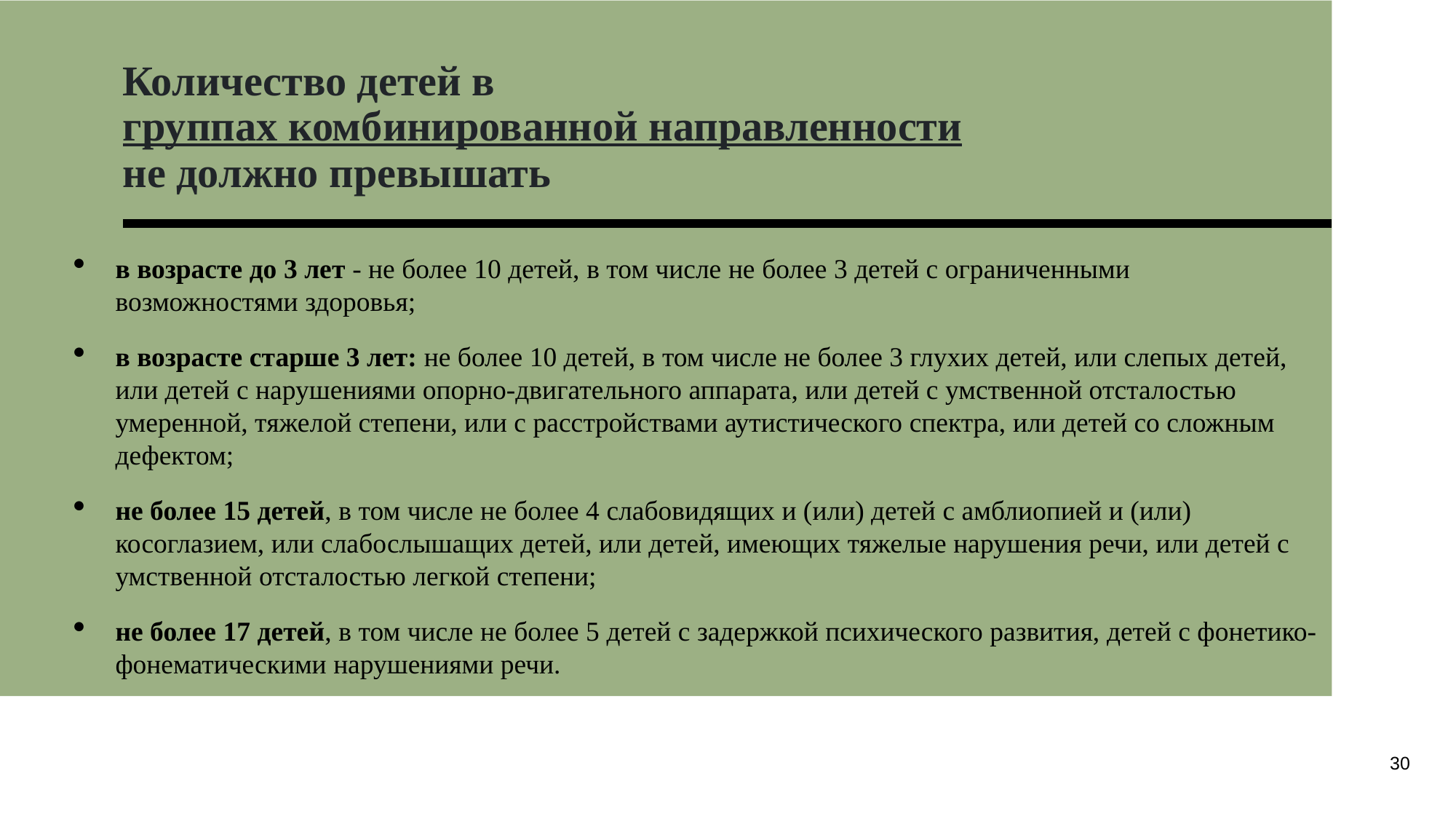

# Количество детей в группах комбинированной направленности не должно превышать
в возрасте до 3 лет - не более 10 детей, в том числе не более 3 детей с ограниченными возможностями здоровья;
в возрасте старше 3 лет: не более 10 детей, в том числе не более 3 глухих детей, или слепых детей, или детей с нарушениями опорно-двигательного аппарата, или детей с умственной отсталостью умеренной, тяжелой степени, или с расстройствами аутистического спектра, или детей со сложным дефектом;
не более 15 детей, в том числе не более 4 слабовидящих и (или) детей с амблиопией и (или) косоглазием, или слабослышащих детей, или детей, имеющих тяжелые нарушения речи, или детей с умственной отсталостью легкой степени;
не более 17 детей, в том числе не более 5 детей с задержкой психического развития, детей с фонетико-фонематическими нарушениями речи.
30